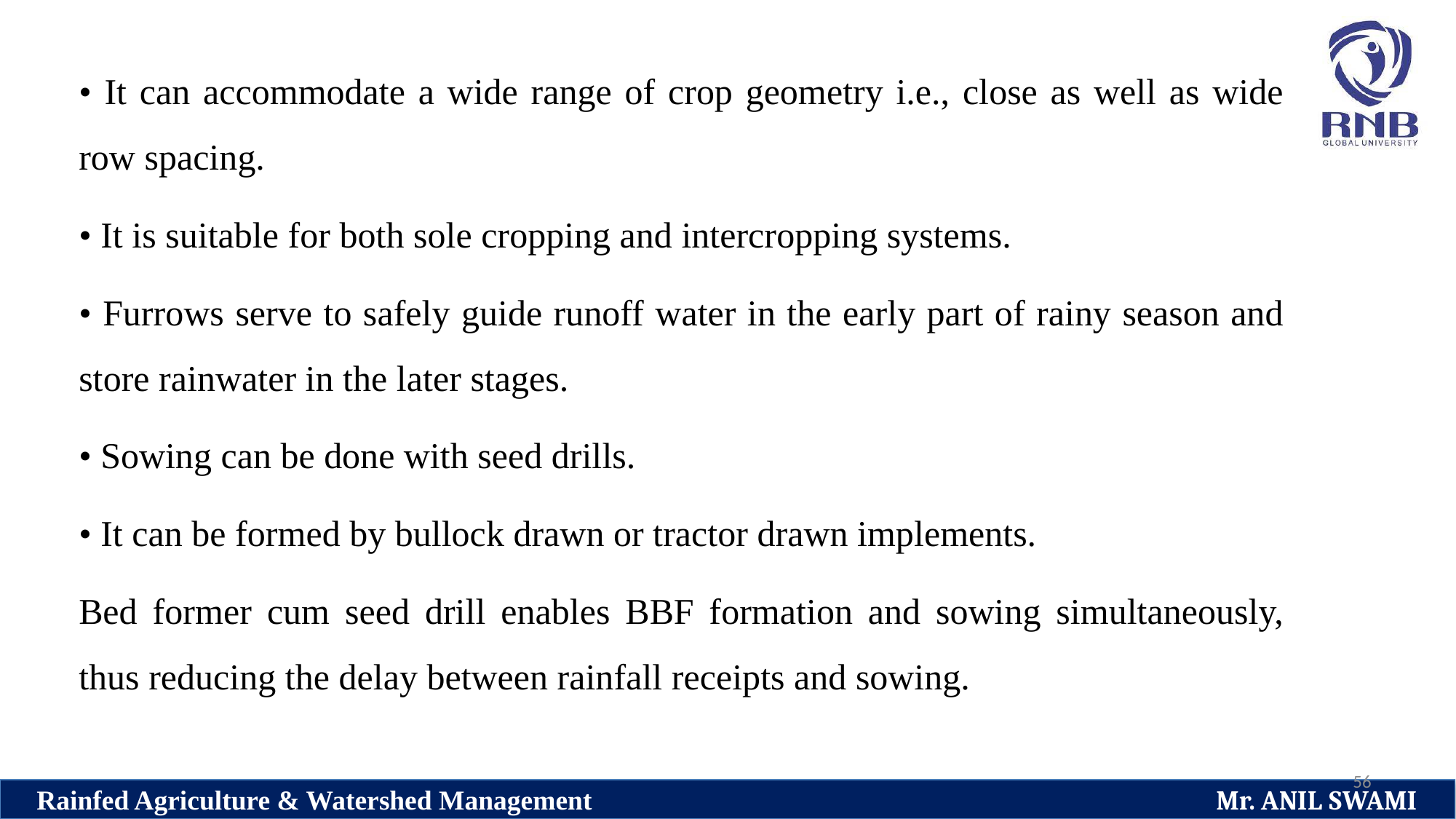

• It can accommodate a wide range of crop geometry i.e., close as well as wide row spacing.
• It is suitable for both sole cropping and intercropping systems.
• Furrows serve to safely guide runoff water in the early part of rainy season and store rainwater in the later stages.
• Sowing can be done with seed drills.
• It can be formed by bullock drawn or tractor drawn implements.
Bed former cum seed drill enables BBF formation and sowing simultaneously, thus reducing the delay between rainfall receipts and sowing.
56